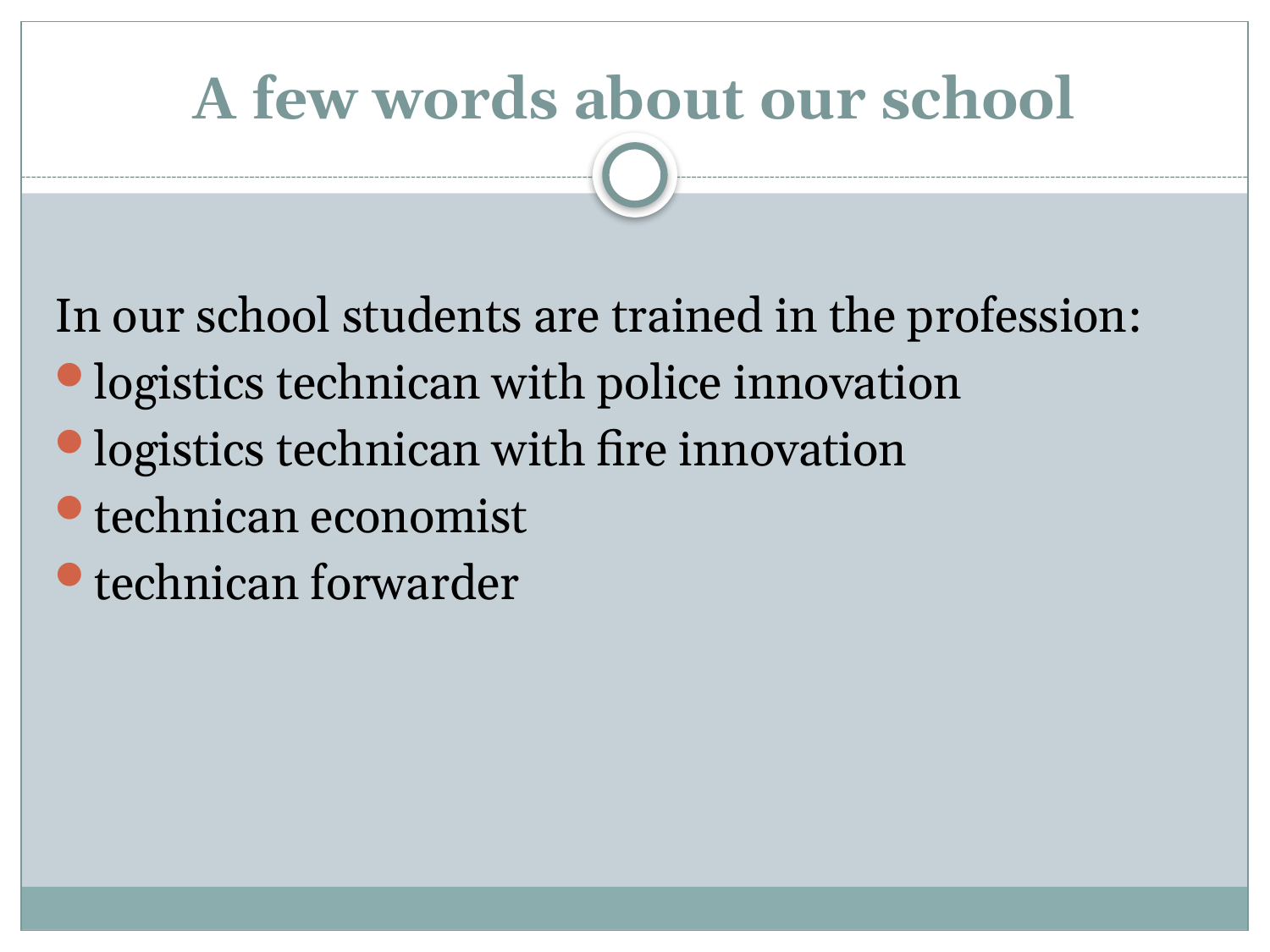

# A few words about our school

In our school students are trained in the profession:
logistics technican with police innovation
logistics technican with fire innovation
technican economist
technican forwarder